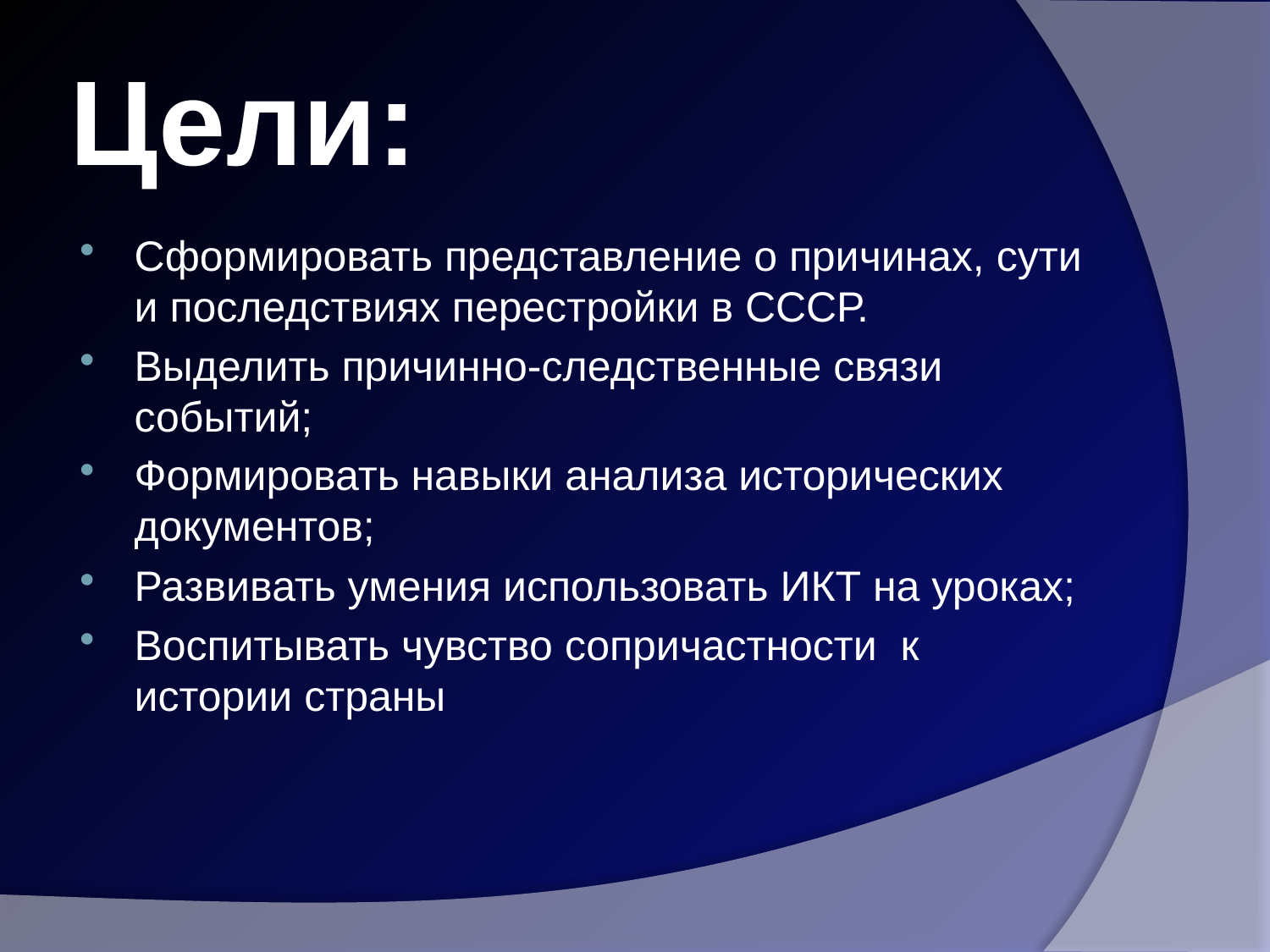

# Цели:
Сформировать представление о причинах, сути и последствиях перестройки в СССР.
Выделить причинно-следственные связи событий;
Формировать навыки анализа исторических документов;
Развивать умения использовать ИКТ на уроках;
Воспитывать чувство сопричастности  к истории страны